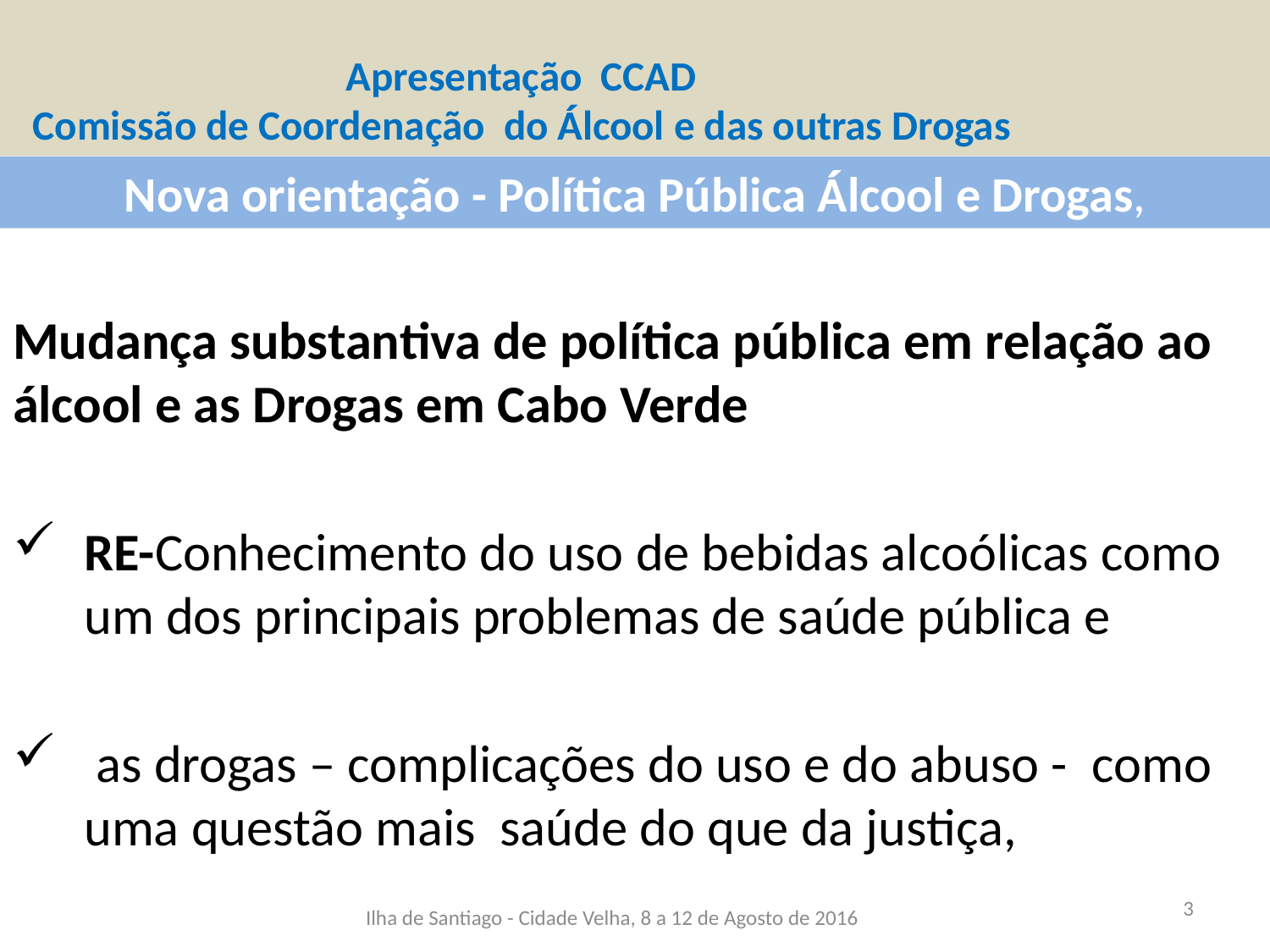

Apresentação  CCAD
Comissão de Coordenação  do Álcool e das outras Drogas
Nova orientação - Política Pública Álcool e Drogas,

Mudança substantiva de política pública em relação ao álcool e as Drogas em Cabo Verde

RE-Conhecimento do uso de bebidas alcoólicas como um dos principais problemas de saúde pública e

 as drogas – complicações do uso e do abuso -  como uma questão mais  saúde do que da justiça,

Ilha de Santiago - Cidade Velha, 8 a 12 de Agosto de 2016
3